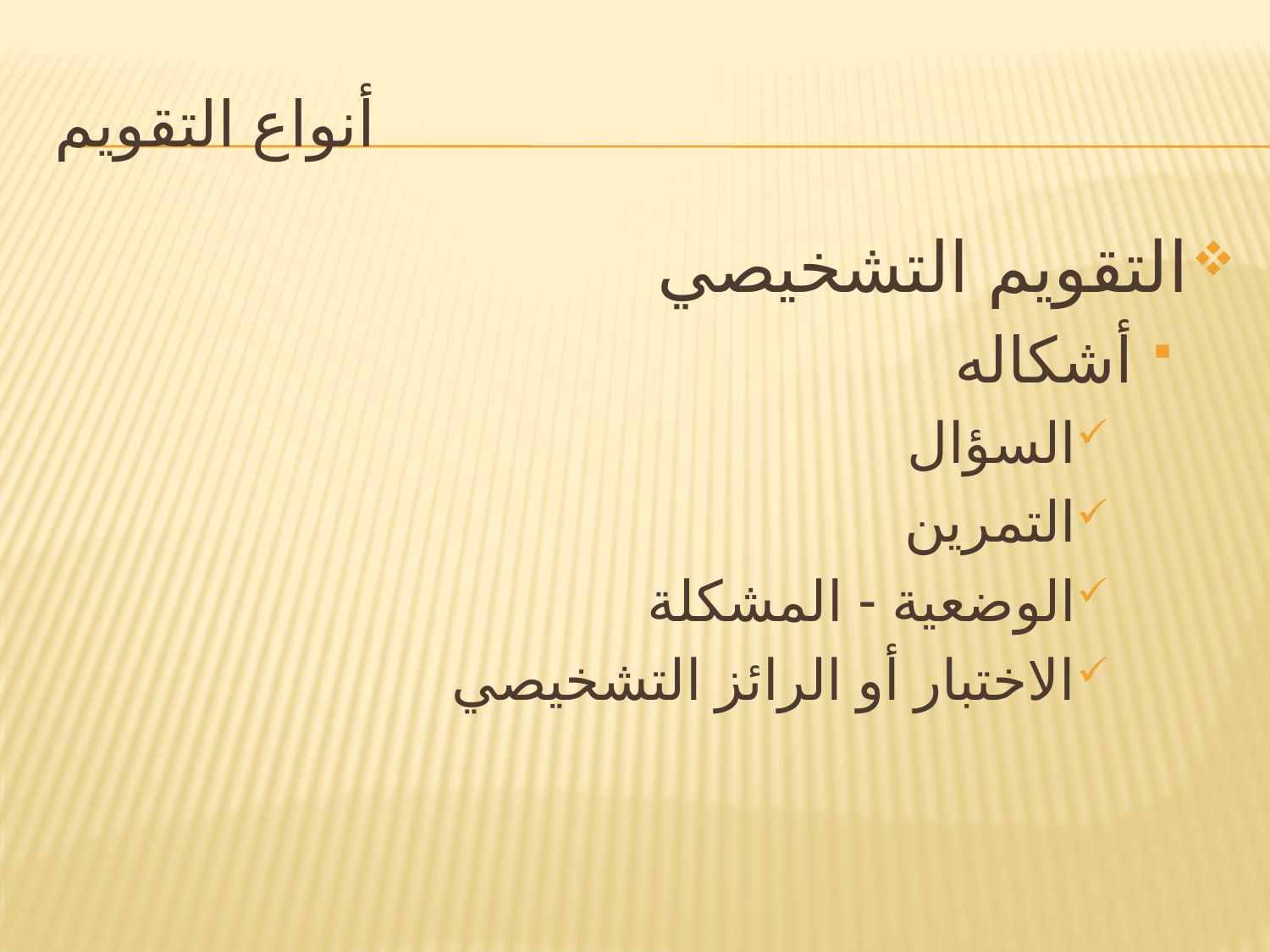

# أنواع التقويم
التقويم التشخيصي
أشكاله
السؤال
التمرين
الوضعية - المشكلة
الاختبار أو الرائز التشخيصي